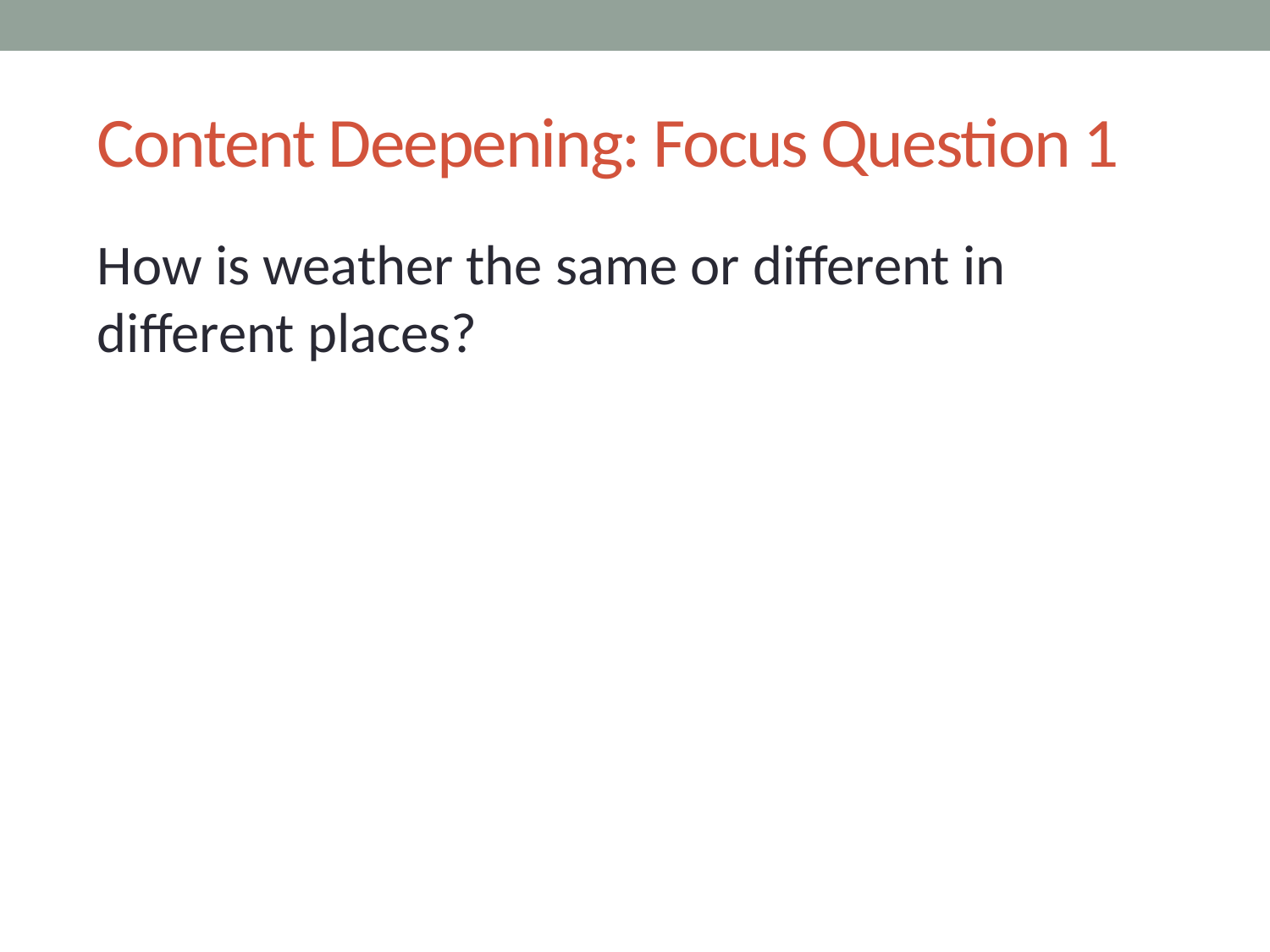

# Content Deepening: Focus Question 1
How is weather the same or different in different places?